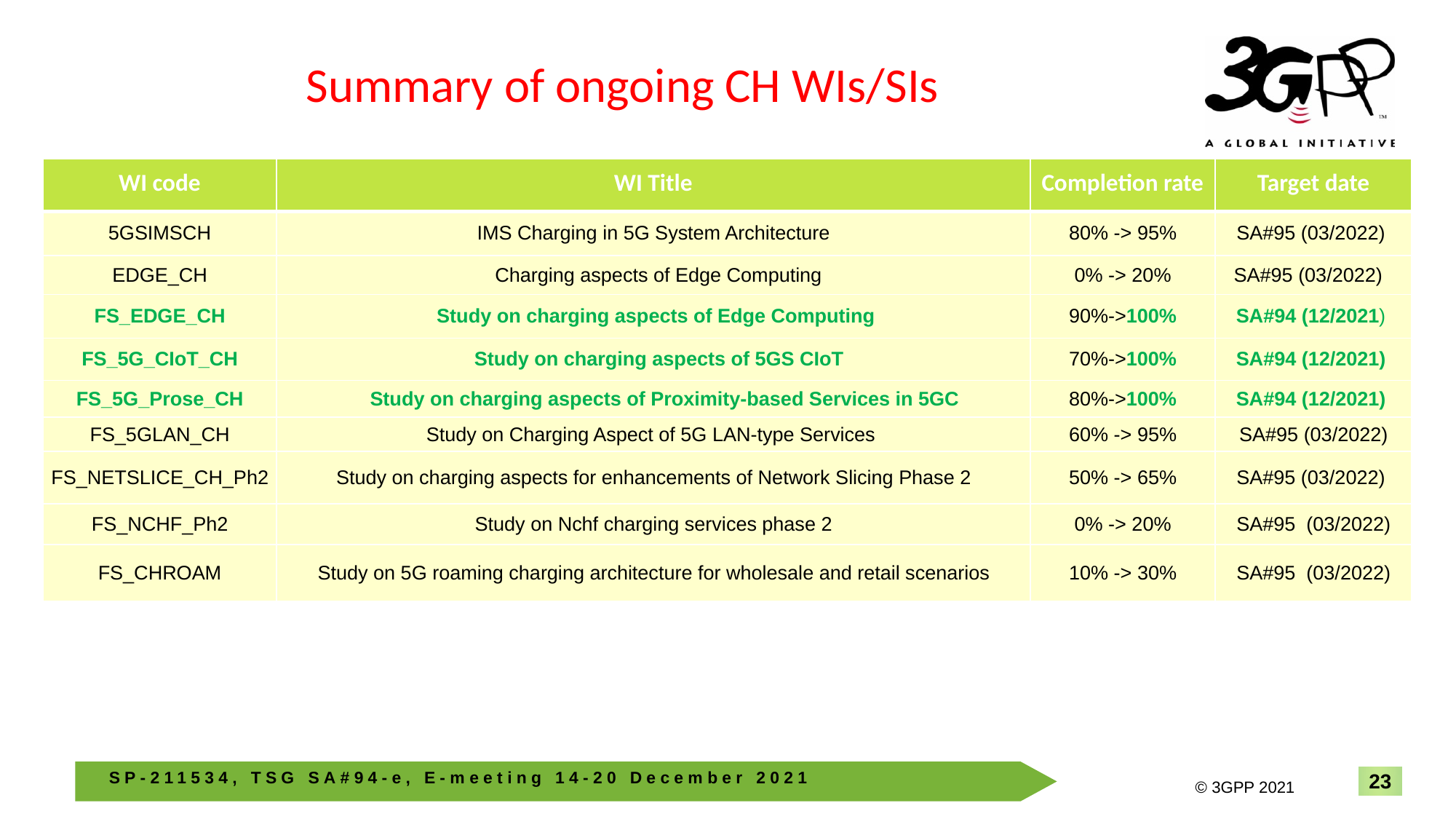

# Summary of ongoing CH WIs/SIs
| WI code | WI Title | Completion rate | Target date |
| --- | --- | --- | --- |
| 5GSIMSCH | IMS Charging in 5G System Architecture | 80% -> 95% | SA#95 (03/2022) |
| EDGE\_CH | Charging aspects of Edge Computing | 0% -> 20% | SA#95 (03/2022) |
| FS\_EDGE\_CH | Study on charging aspects of Edge Computing | 90%->100% | SA#94 (12/2021) |
| FS\_5G\_CIoT\_CH | Study on charging aspects of 5GS CIoT | 70%->100% | SA#94 (12/2021) |
| FS\_5G\_Prose\_CH | Study on charging aspects of Proximity-based Services in 5GC | 80%->100% | SA#94 (12/2021) |
| FS\_5GLAN\_CH | Study on Charging Aspect of 5G LAN-type Services | 60% -> 95% | SA#95 (03/2022) |
| FS\_NETSLICE\_CH\_Ph2 | Study on charging aspects for enhancements of Network Slicing Phase 2 | 50% -> 65% | SA#95 (03/2022) |
| FS\_NCHF\_Ph2 | Study on Nchf charging services phase 2 | 0% -> 20% | SA#95 (03/2022) |
| FS\_CHROAM | Study on 5G roaming charging architecture for wholesale and retail scenarios | 10% -> 30% | SA#95 (03/2022) |